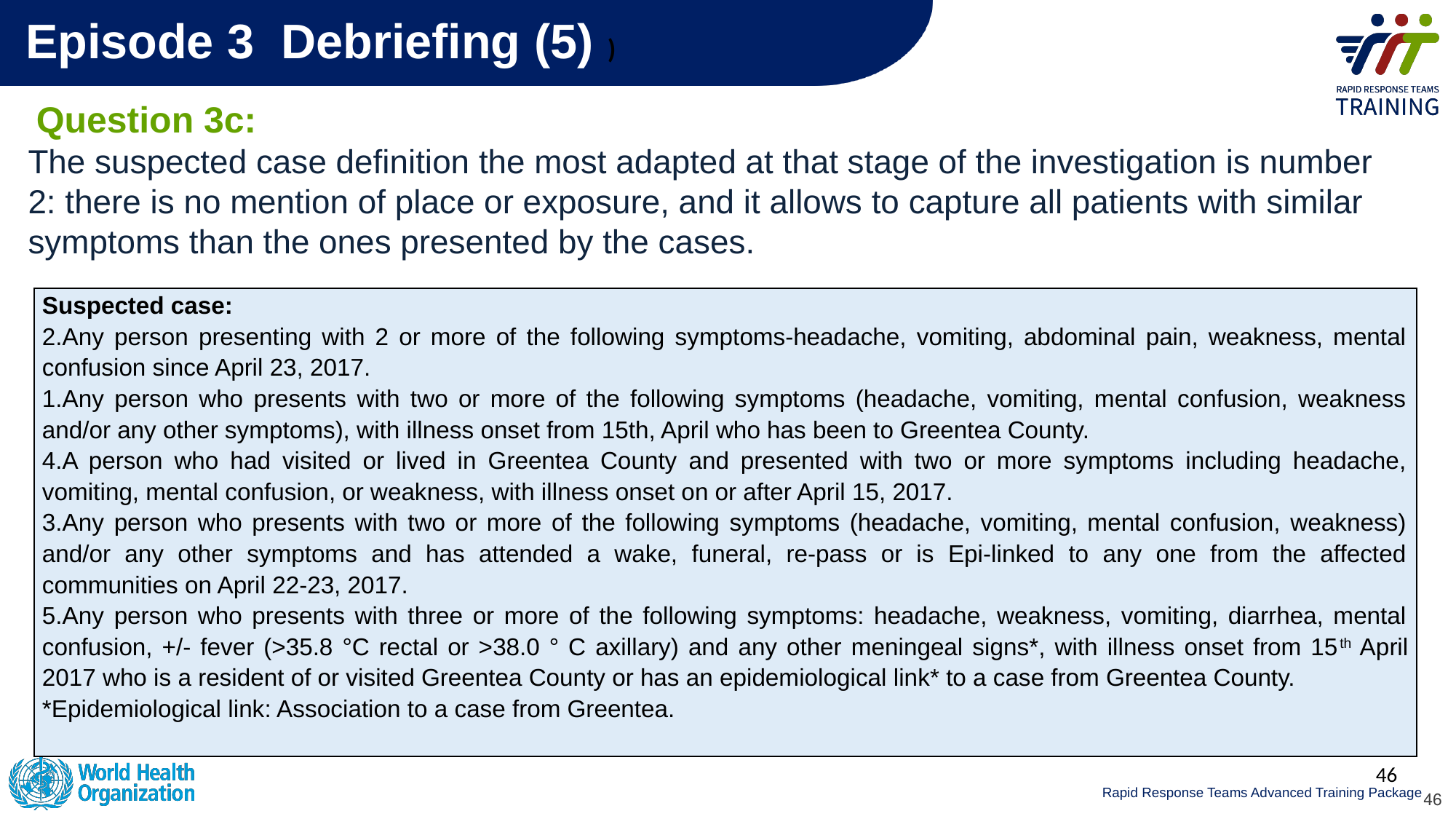

Episode 3  Debriefing (5) )
 Question 3c:
The suspected case definition the most adapted at that stage of the investigation is number 2: there is no mention of place or exposure, and it allows to capture all patients with similar symptoms than the ones presented by the cases.
| Suspected case: 2.Any person presenting with 2 or more of the following symptoms-headache, vomiting, abdominal pain, weakness, mental confusion since April 23, 2017. 1.Any person who presents with two or more of the following symptoms (headache, vomiting, mental confusion, weakness and/or any other symptoms), with illness onset from 15th, April who has been to Greentea County. 4.A person who had visited or lived in Greentea County and presented with two or more symptoms including headache, vomiting, mental confusion, or weakness, with illness onset on or after April 15, 2017. 3.Any person who presents with two or more of the following symptoms (headache, vomiting, mental confusion, weakness) and/or any other symptoms and has attended a wake, funeral, re-pass or is Epi-linked to any one from the affected communities on April 22-23, 2017. 5.Any person who presents with three or more of the following symptoms: headache, weakness, vomiting, diarrhea, mental confusion, +/- fever (>35.8 °C rectal or >38.0 ° C axillary) and any other meningeal signs\*, with illness onset from 15th April 2017 who is a resident of or visited Greentea County or has an epidemiological link\* to a case from Greentea County. \*Epidemiological link: Association to a case from Greentea. |
| --- |
46